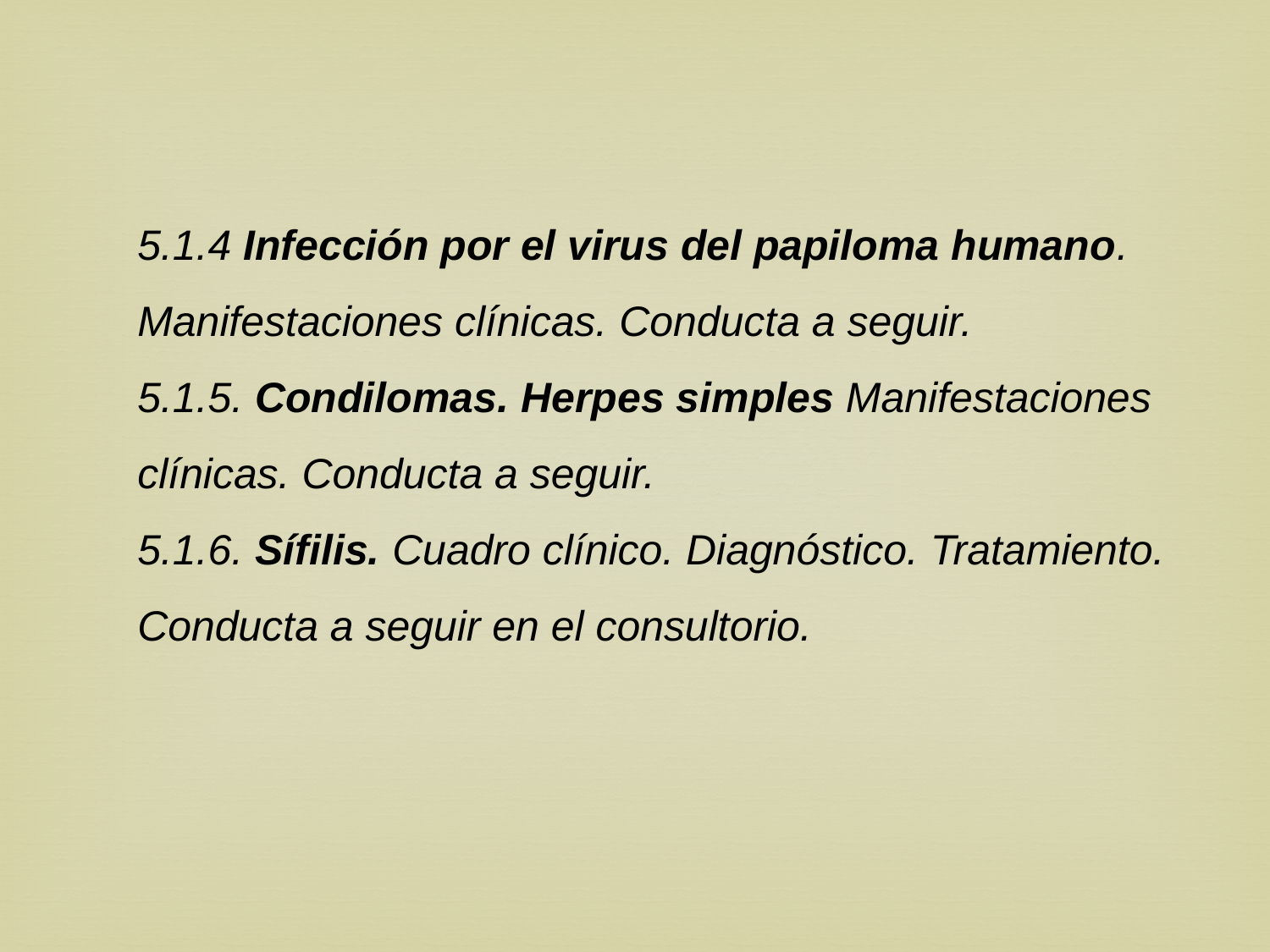

5.1.4 Infección por el virus del papiloma humano. Manifestaciones clínicas. Conducta a seguir.
5.1.5. Condilomas. Herpes simples Manifestaciones clínicas. Conducta a seguir.
5.1.6. Sífilis. Cuadro clínico. Diagnóstico. Tratamiento. Conducta a seguir en el consultorio.